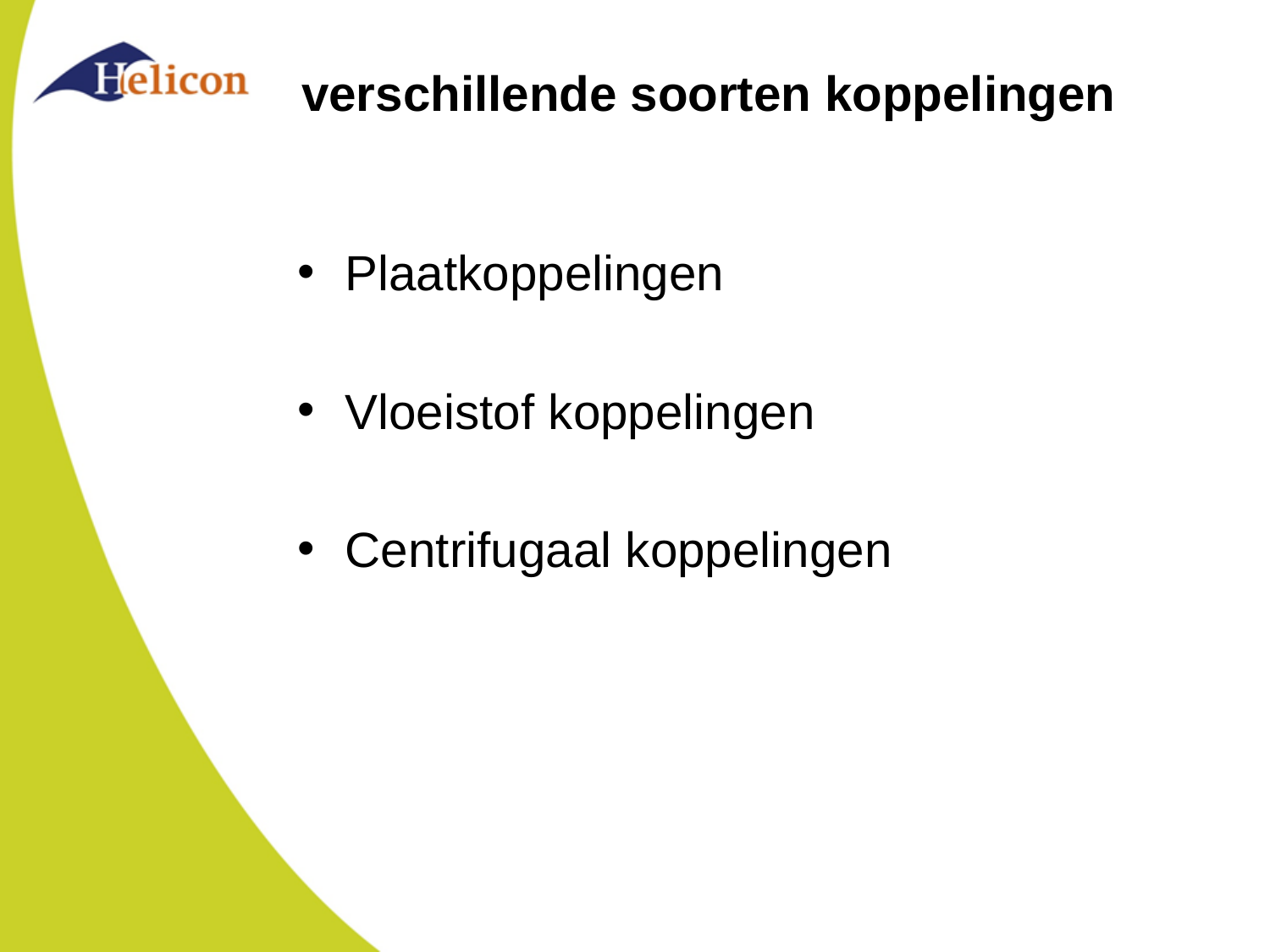

# verschillende soorten koppelingen

Plaatkoppelingen

Vloeistof koppelingen

Centrifugaal koppelingen